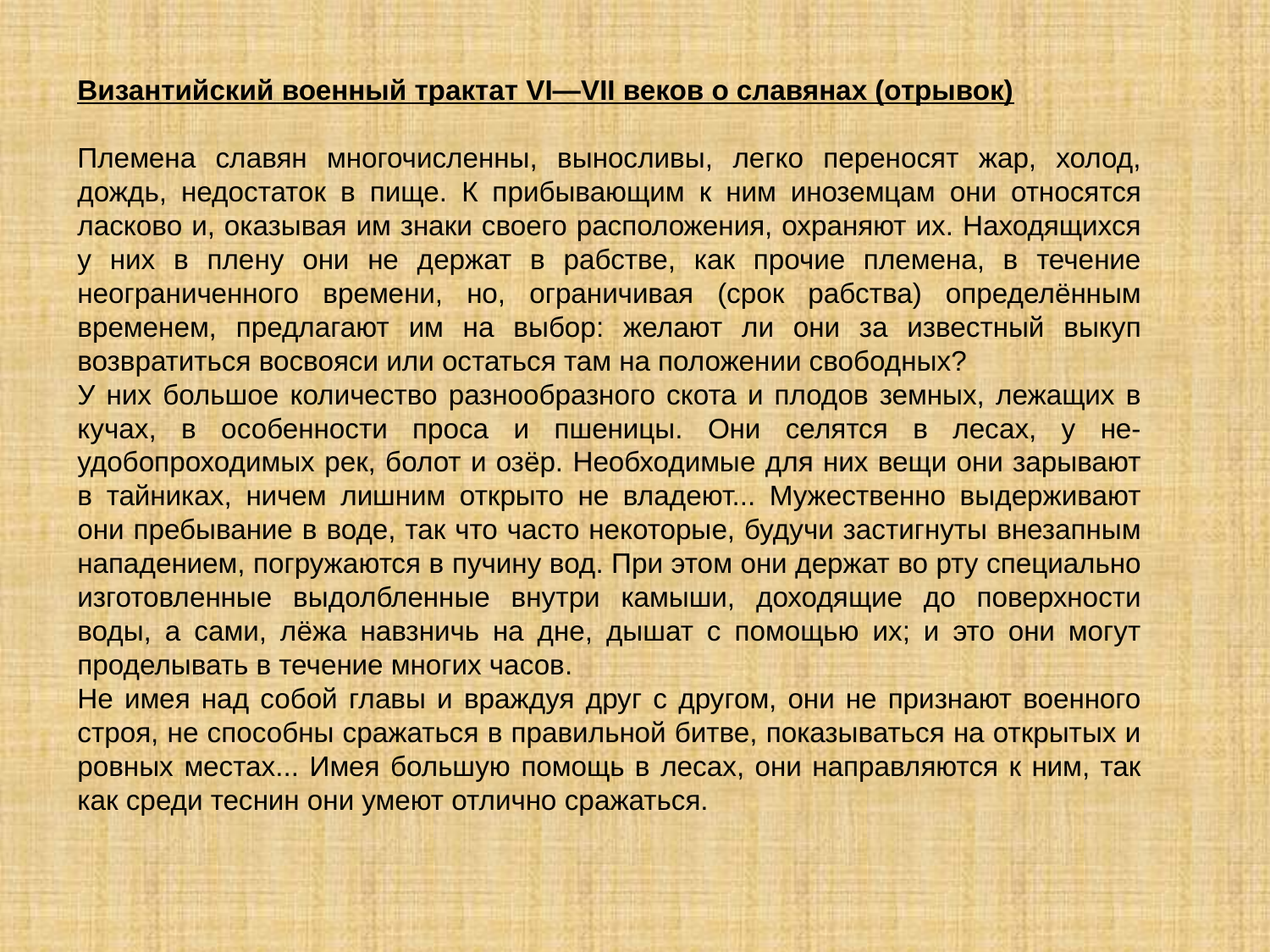

Византийский военный трактат VI—VII веков о славянах (отрывок)

Племена славян многочисленны, выносливы, легко переносят жар, холод, дождь, недостаток в пище. К прибывающим к ним иноземцам они относятся ласково и, оказывая им знаки своего расположения, охраняют их. Находящихся у них в плену они не держат в рабстве, как прочие племена, в течение неограниченного времени, но, ограничивая (срок рабства) определённым временем, предлагают им на выбор: желают ли они за известный выкуп возвратиться восвояси или остаться там на положении свободных?
У них большое количество разнообразного скота и плодов земных, лежащих в кучах, в особенности проса и пшеницы. Они селятся в лесах, у не- удобопроходимых рек, болот и озёр. Необходимые для них вещи они зарывают в тайниках, ничем лишним открыто не владеют... Мужественно выдерживают они пребывание в воде, так что часто некоторые, будучи застигнуты внезапным нападением, погружаются в пучину вод. При этом они держат во рту специально изготовленные выдолбленные внутри камыши, доходящие до поверхности воды, а сами, лёжа навзничь на дне, дышат с помощью их; и это они могут проделывать в течение многих часов.
Не имея над собой главы и враждуя друг с другом, они не признают военного строя, не способны сражаться в правильной битве, показываться на открытых и ровных местах... Имея большую помощь в лесах, они направляются к ним, так как среди теснин они умеют отлично сражаться.